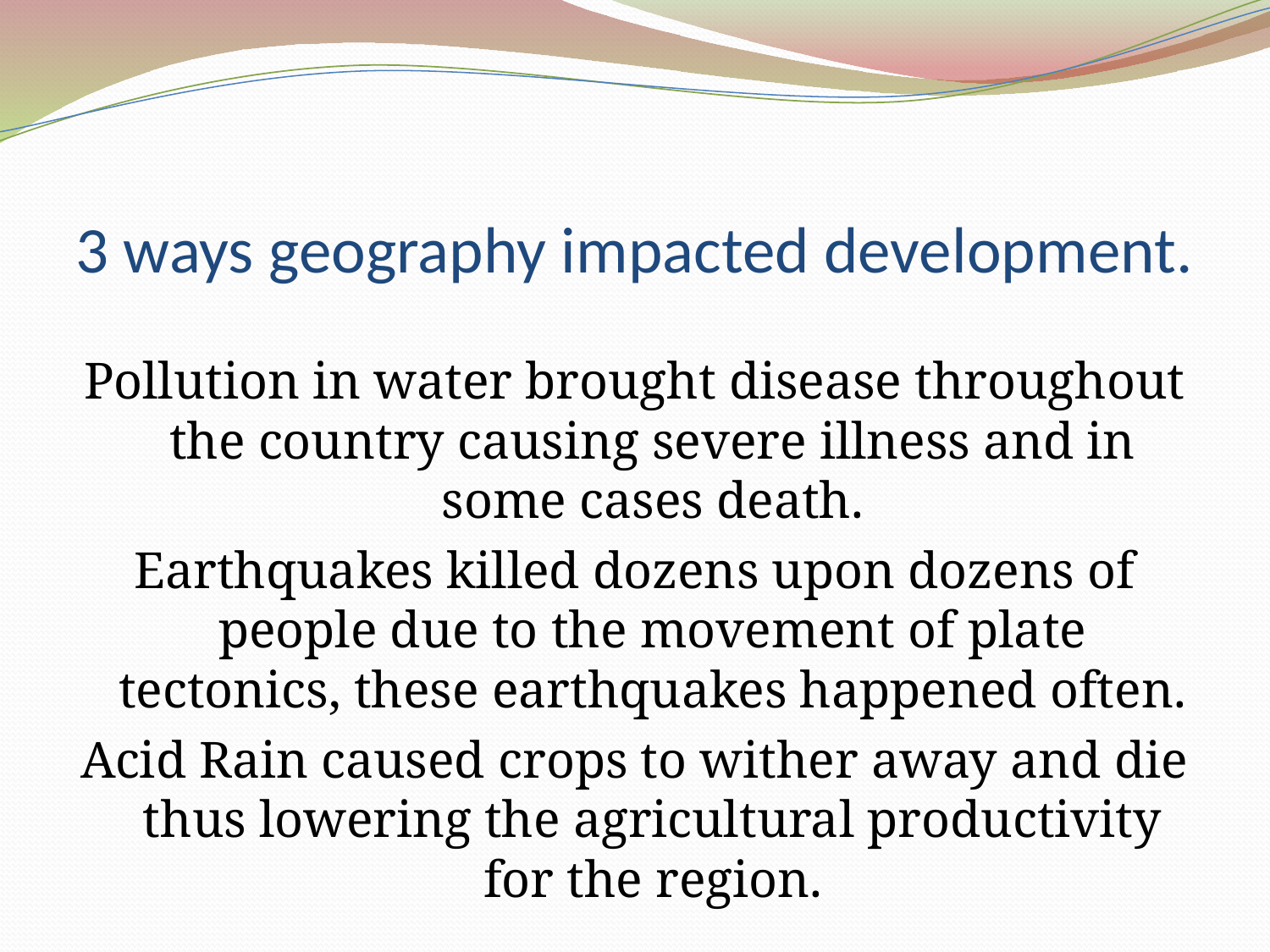

# 3 ways geography impacted development.
Pollution in water brought disease throughout the country causing severe illness and in some cases death.
Earthquakes killed dozens upon dozens of people due to the movement of plate tectonics, these earthquakes happened often.
Acid Rain caused crops to wither away and die thus lowering the agricultural productivity for the region.